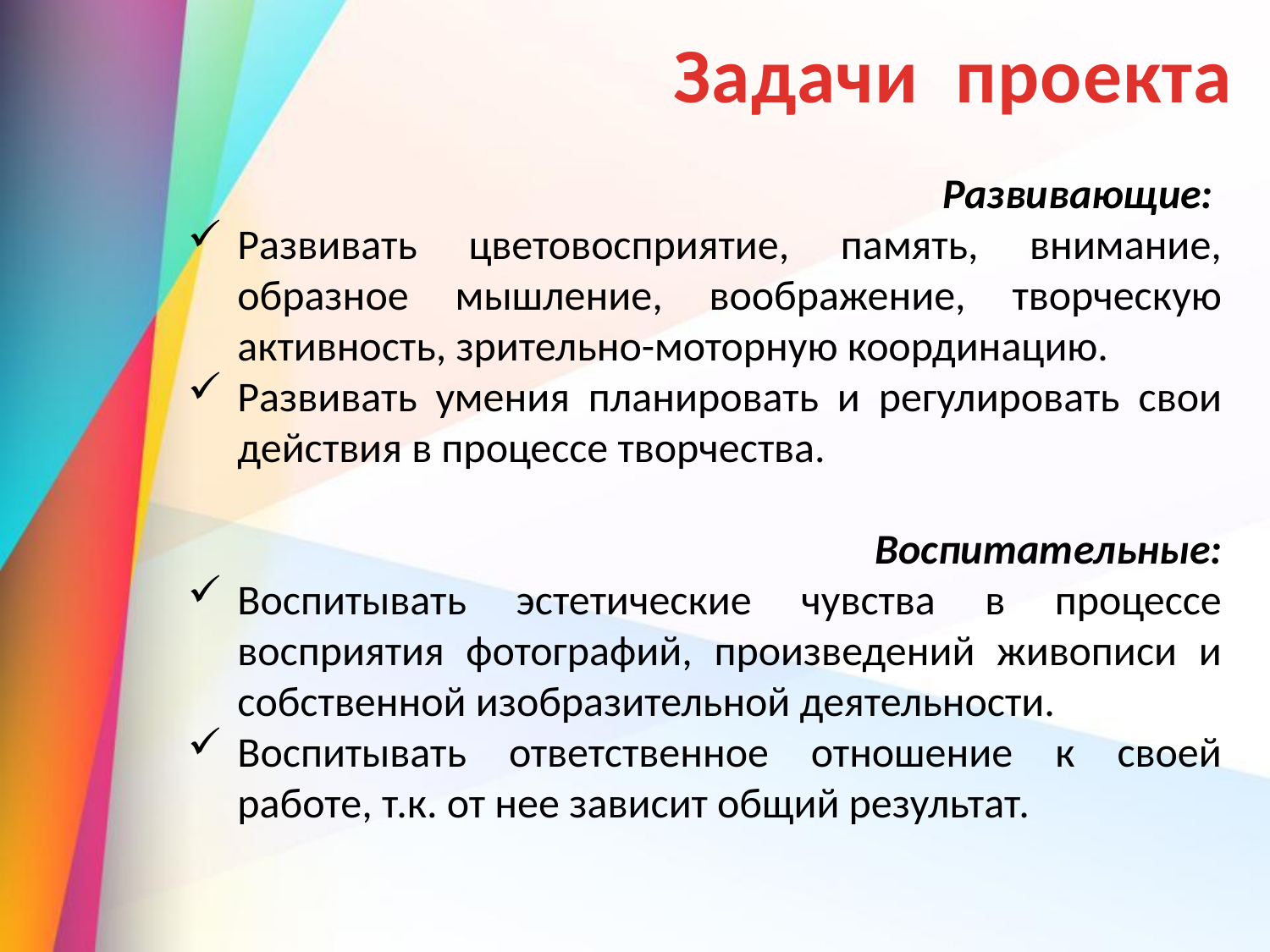

Задачи  проекта
Развивающие:
Развивать цветовосприятие, память, внимание, образное мышление, воображение, творческую активность, зрительно-моторную координацию.
Развивать умения планировать и регулировать свои действия в процессе творчества.

Воспитательные:
Воспитывать эстетические чувства в процессе восприятия фотографий, произведений живописи и собственной изобразительной деятельности.
Воспитывать ответственное отношение к своей работе, т.к. от нее зависит общий результат.